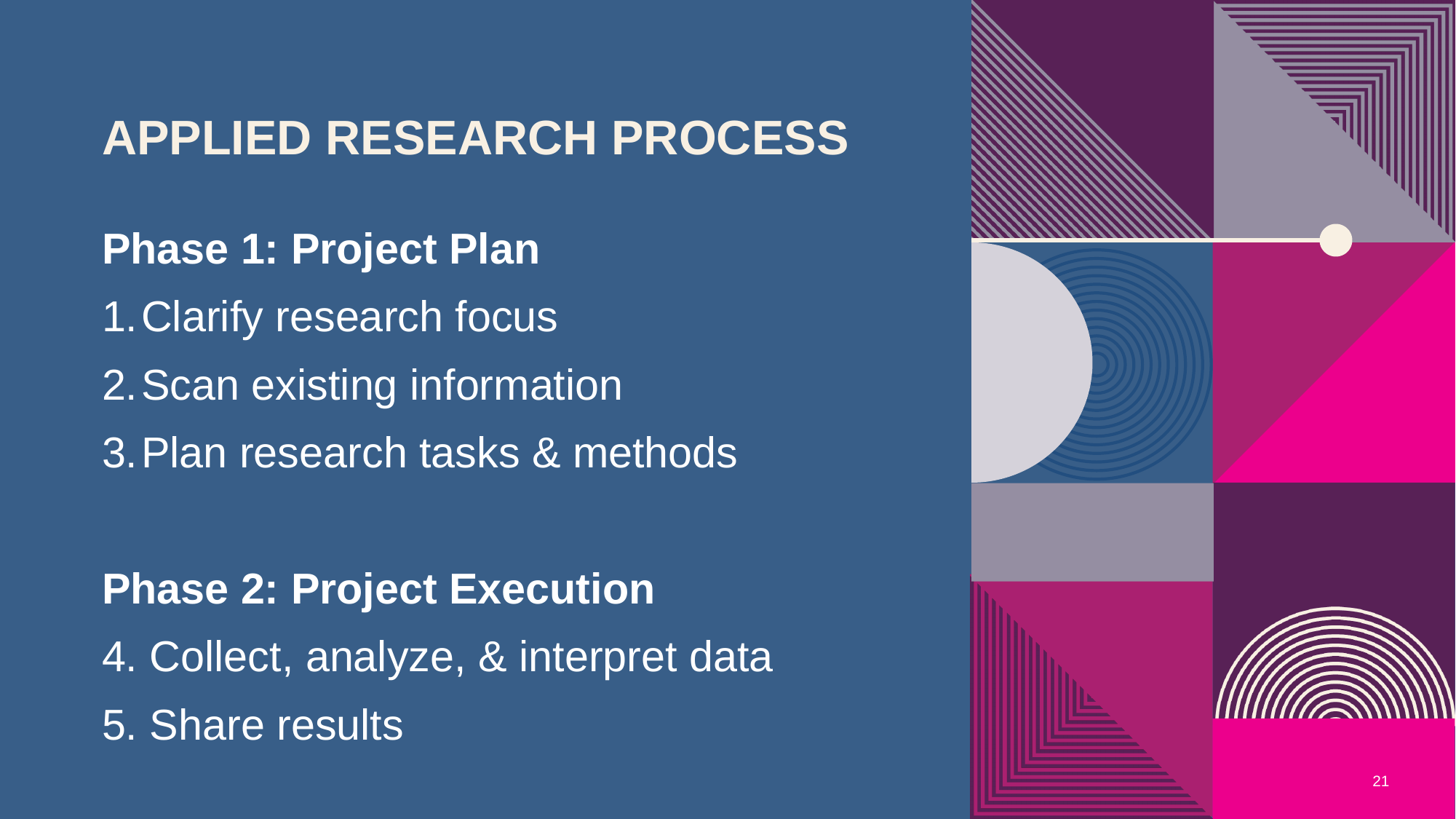

# Applied Research Process
Phase 1: Project Plan
Clarify research focus
Scan existing information
Plan research tasks & methods

Phase 2: Project Execution
4. Collect, analyze, & interpret data
5. Share results

21